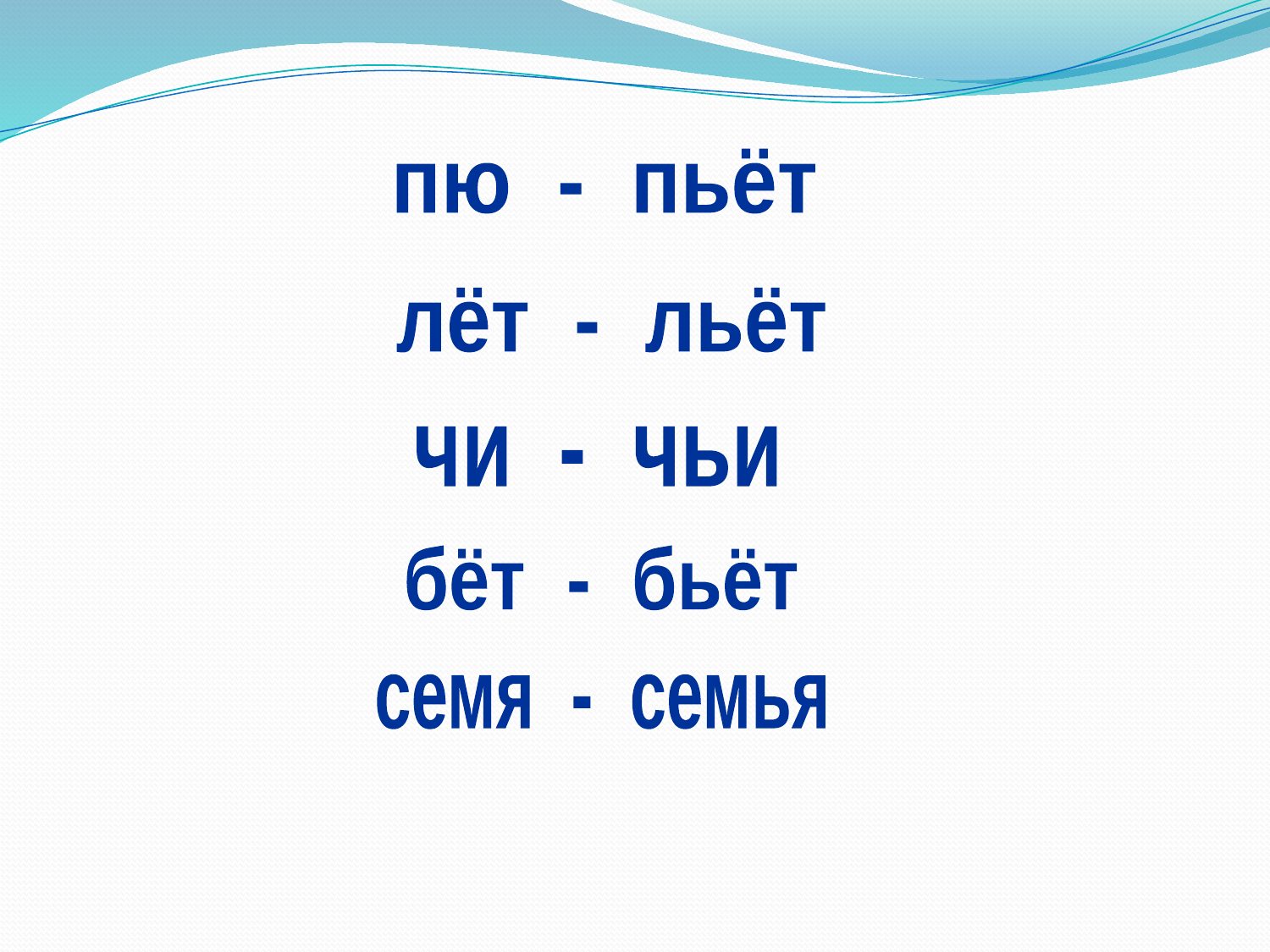

пю  -  пьёт
лёт  -  льёт
чи  -  чьи
бёт  -  бьёт
семя  -  семья